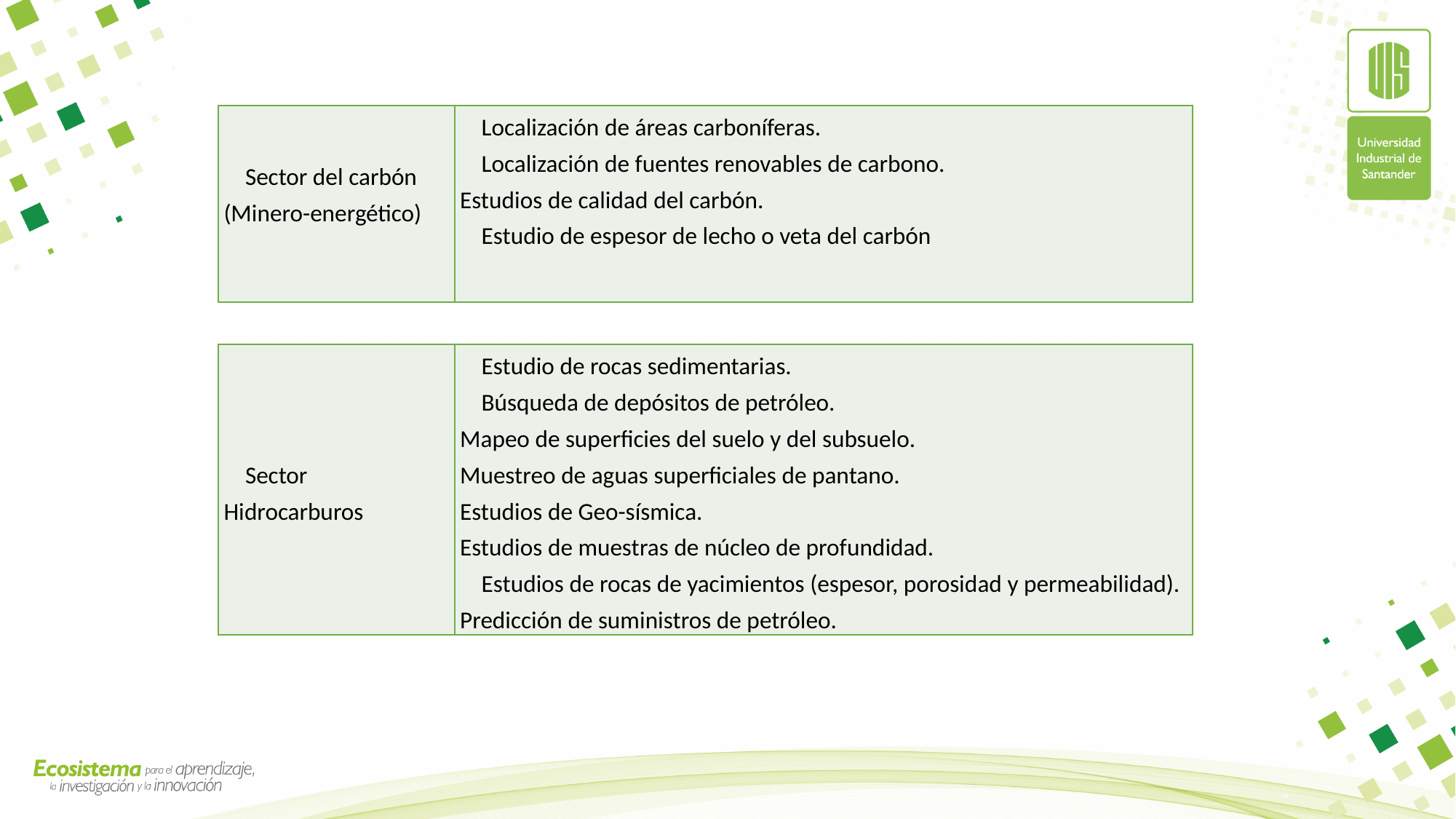

| Sector del carbón (Minero-energético) | Localización de áreas carboníferas. Localización de fuentes renovables de carbono. Estudios de calidad del carbón. Estudio de espesor de lecho o veta del carbón |
| --- | --- |
| Sector Hidrocarburos | Estudio de rocas sedimentarias. Búsqueda de depósitos de petróleo. Mapeo de superficies del suelo y del subsuelo. Muestreo de aguas superficiales de pantano. Estudios de Geo-sísmica. Estudios de muestras de núcleo de profundidad. Estudios de rocas de yacimientos (espesor, porosidad y permeabilidad). Predicción de suministros de petróleo. |
| --- | --- |